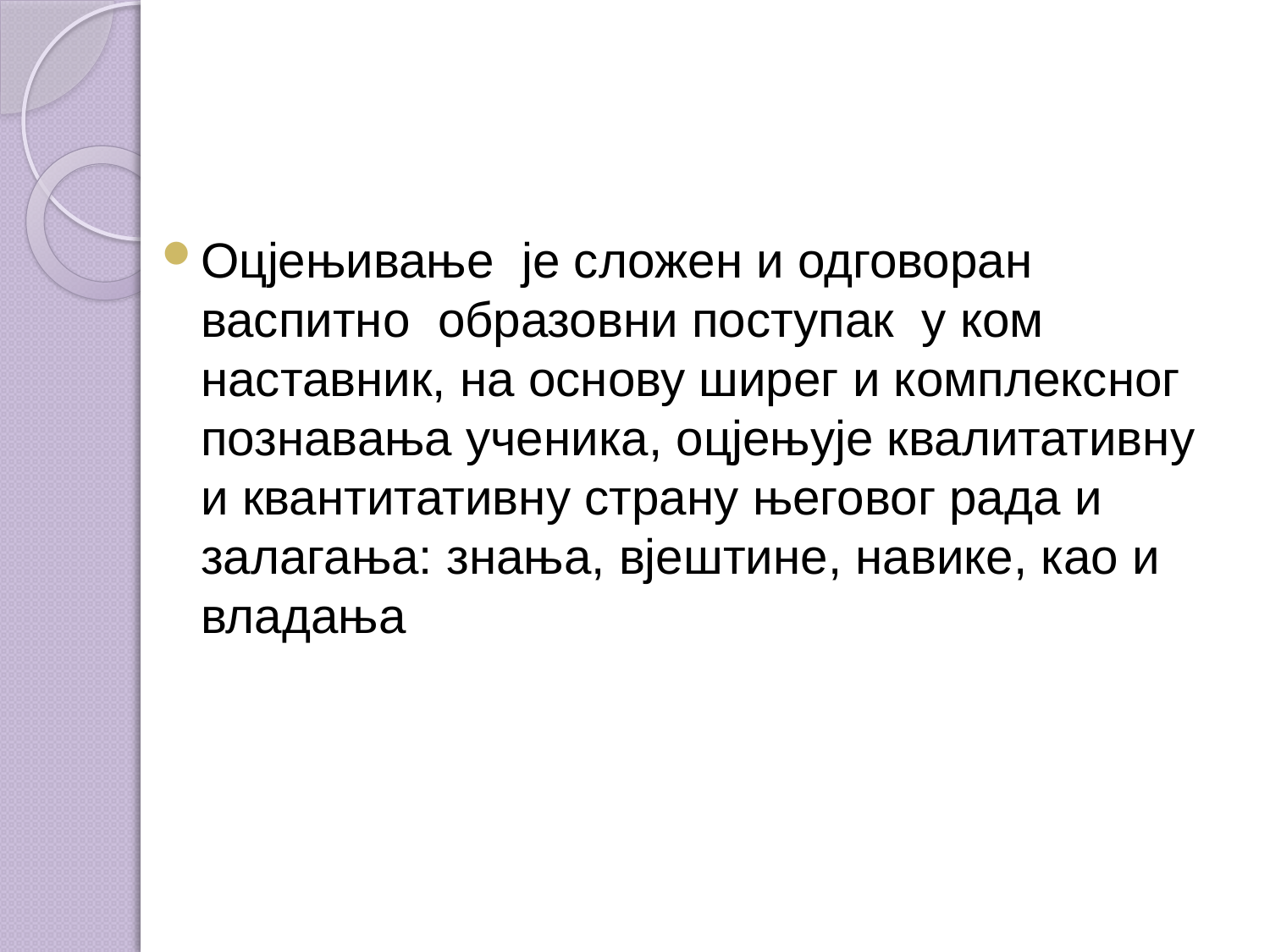

Оцјењивање  је сложен и одговоран васпитно  образовни поступак  у ком наставник, на основу ширег и комплексног познавања ученика, оцјењује квалитативну и квантитативну страну његовог рада и залагања: знања, вјештине, навике, као и владања